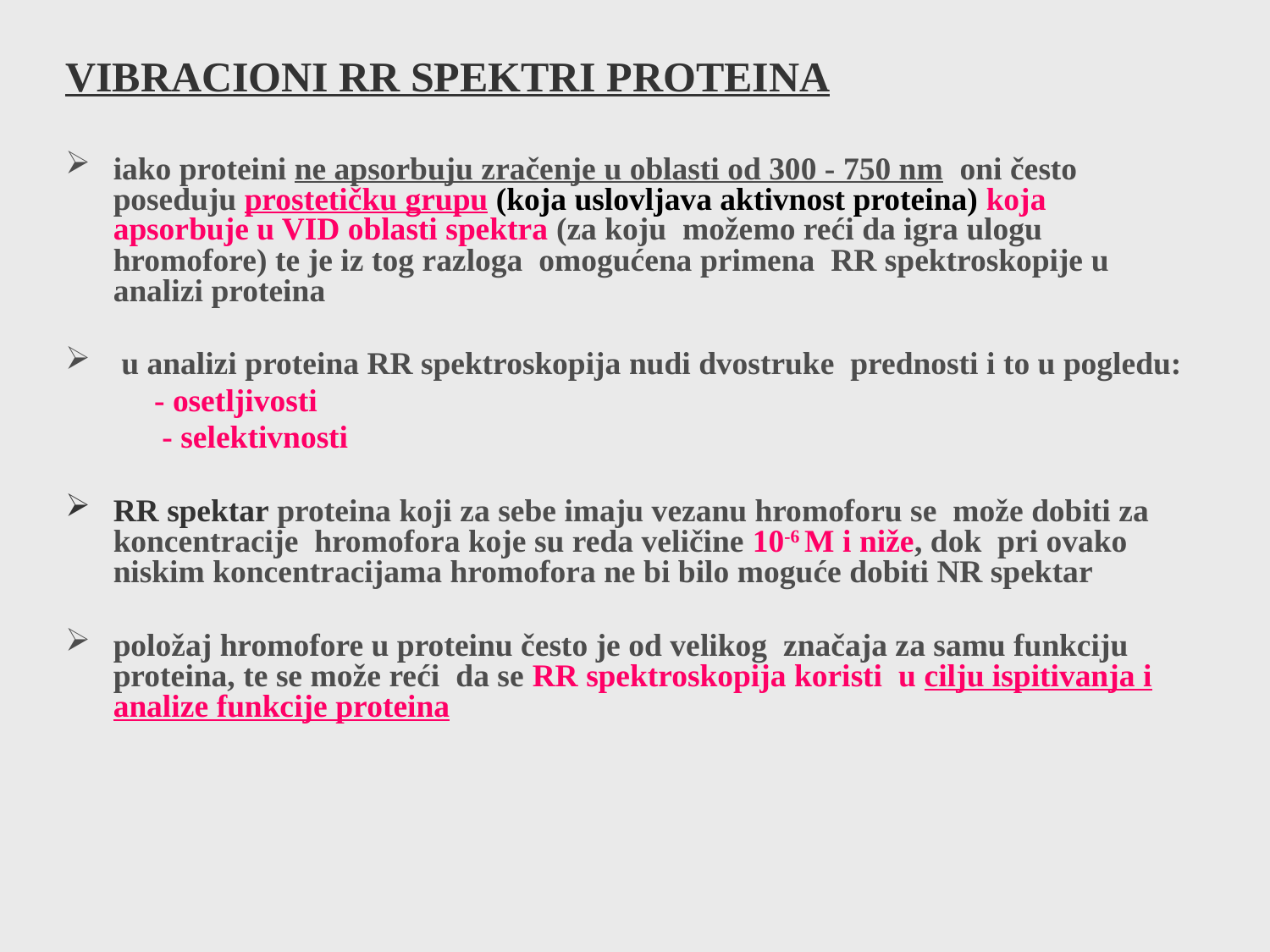

VIBRACIONI RR SPEKTRI PROTEINA

iako proteini ne apsorbuju zračenje u oblasti od 300 - 750 nm  oni često poseduju prostetičku grupu (koja uslovljava aktivnost proteina) koja apsorbuje u VID oblasti spektra (za koju  možemo reći da igra ulogu hromofore) te je iz tog razloga  omogućena primena  RR spektroskopije u analizi proteina

 u analizi proteina RR spektroskopija nudi dvostruke  prednosti i to u pogledu:
           - osetljivosti
            - selektivnosti

RR spektar proteina koji za sebe imaju vezanu hromoforu se  može dobiti za koncentracije  hromofora koje su reda veličine 10-6 M i niže, dok  pri ovako niskim koncentracijama hromofora ne bi bilo moguće dobiti NR spektar

položaj hromofore u proteinu često je od velikog  značaja za samu funkciju    proteina, te se može reći  da se RR spektroskopija koristi  u cilju ispitivanja i analize funkcije proteina